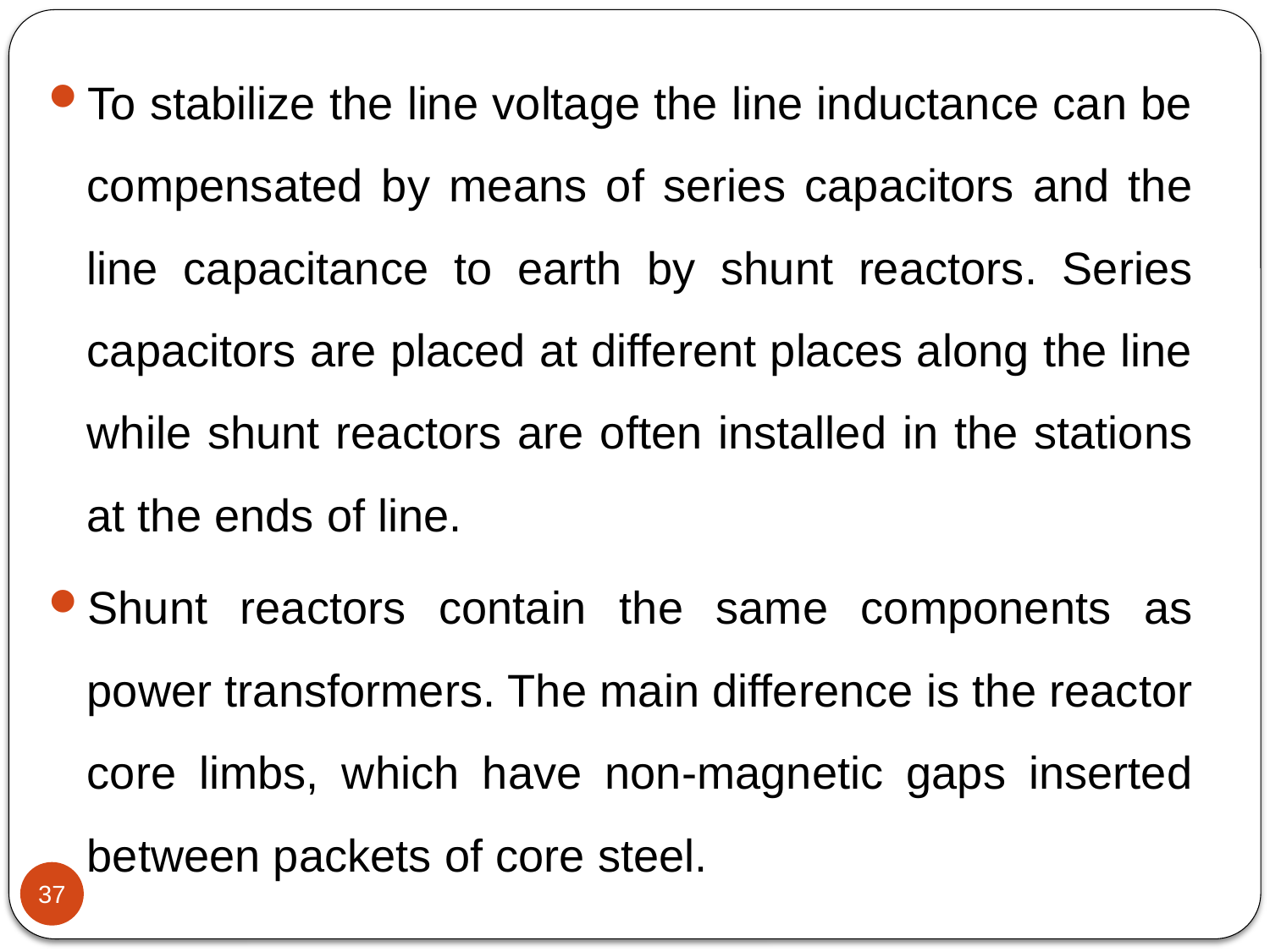

To stabilize the line voltage the line inductance can be compensated by means of series capacitors and the line capacitance to earth by shunt reactors. Series capacitors are placed at different places along the line while shunt reactors are often installed in the stations at the ends of line.
Shunt reactors contain the same components as power transformers. The main difference is the reactor core limbs, which have non-magnetic gaps inserted between packets of core steel.
37